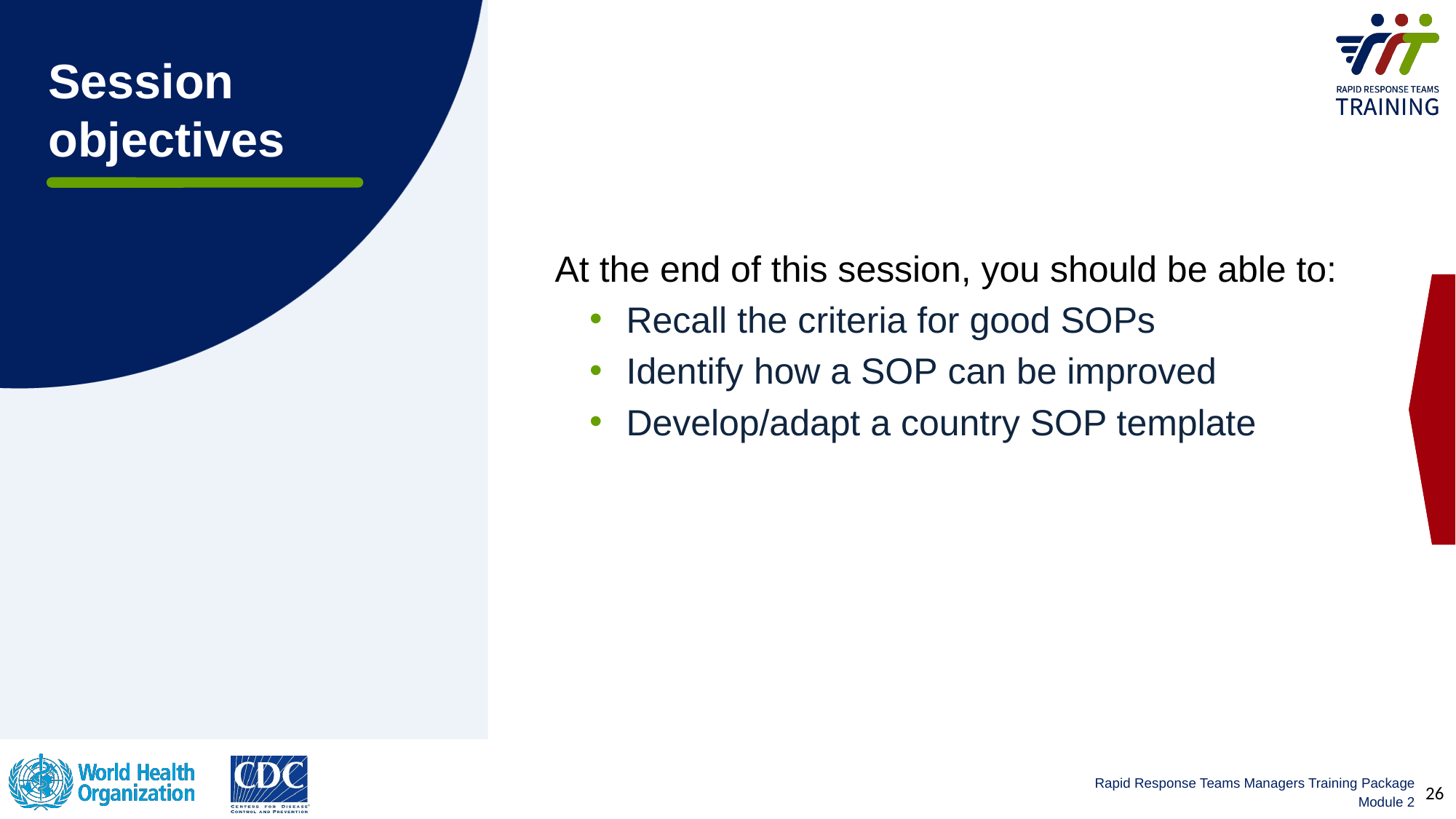

Session objectives
At the end of this session, you should be able to:
Recall the criteria for good SOPs
Identify how a SOP can be improved
Develop/adapt a country SOP template

26